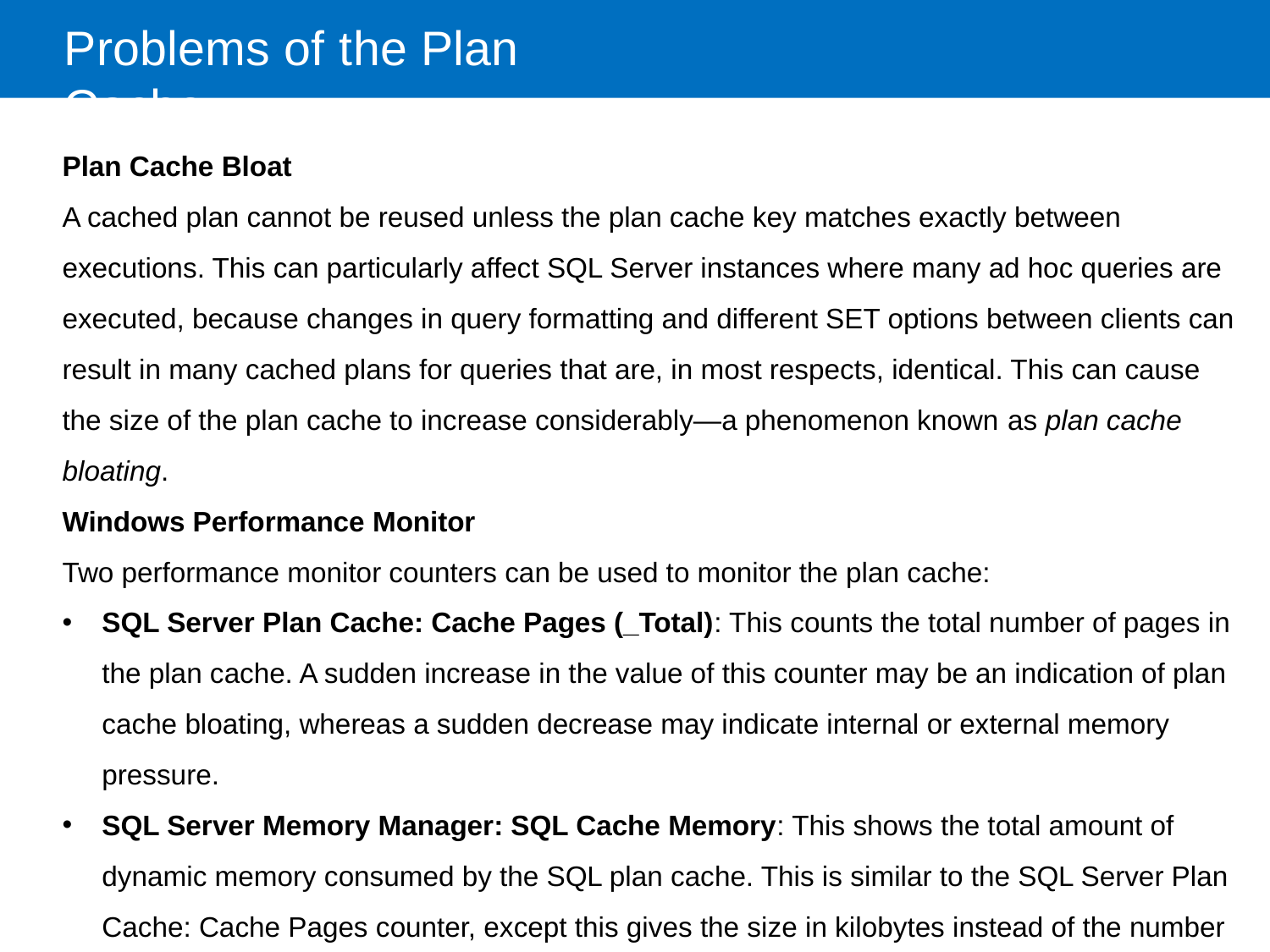

# Problems of the Plan Cache
Plan Cache Bloat
A cached plan cannot be reused unless the plan cache key matches exactly between executions. This can particularly affect SQL Server instances where many ad hoc queries are executed, because changes in query formatting and different SET options between clients can result in many cached plans for queries that are, in most respects, identical. This can cause the size of the plan cache to increase considerably—a phenomenon known as plan cache bloating.
Windows Performance Monitor
Two performance monitor counters can be used to monitor the plan cache:
SQL Server Plan Cache: Cache Pages (_Total): This counts the total number of pages in the plan cache. A sudden increase in the value of this counter may be an indication of plan cache bloating, whereas a sudden decrease may indicate internal or external memory pressure.
SQL Server Memory Manager: SQL Cache Memory: This shows the total amount of dynamic memory consumed by the SQL plan cache. This is similar to the SQL Server Plan Cache: Cache Pages counter, except this gives the size in kilobytes instead of the number of pages.